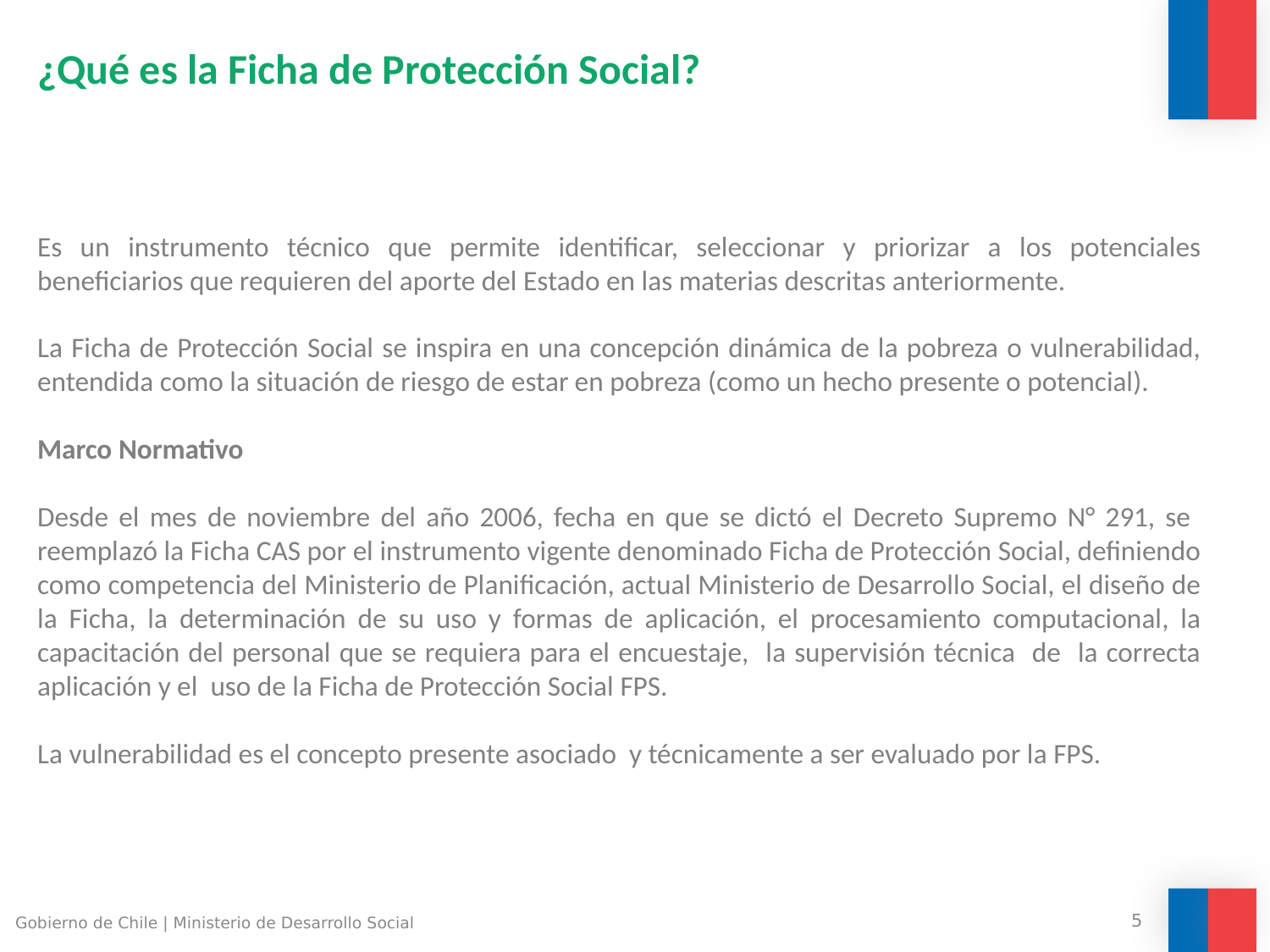

¿Qué es la Ficha de Protección Social?

Es un instrumento técnico que permite identificar, seleccionar y priorizar a los potenciales beneficiarios que requieren del aporte del Estado en las materias descritas anteriormente.

La Ficha de Protección Social se inspira en una concepción dinámica de la pobreza o vulnerabilidad, entendida como la situación de riesgo de estar en pobreza (como un hecho presente o potencial).

Marco Normativo

Desde el mes de noviembre del año 2006, fecha en que se dictó el Decreto Supremo N° 291, se  reemplazó la Ficha CAS por el instrumento vigente denominado Ficha de Protección Social, definiendo como competencia del Ministerio de Planificación, actual Ministerio de Desarrollo Social, el diseño de la Ficha, la determinación de su uso y formas de aplicación, el procesamiento computacional, la capacitación del personal que se requiera para el encuestaje,  la supervisión técnica  de  la correcta aplicación y el  uso de la Ficha de Protección Social FPS.

La vulnerabilidad es el concepto presente asociado  y técnicamente a ser evaluado por la FPS.

Gobierno de Chile | Ministerio de Desarrollo Social
5